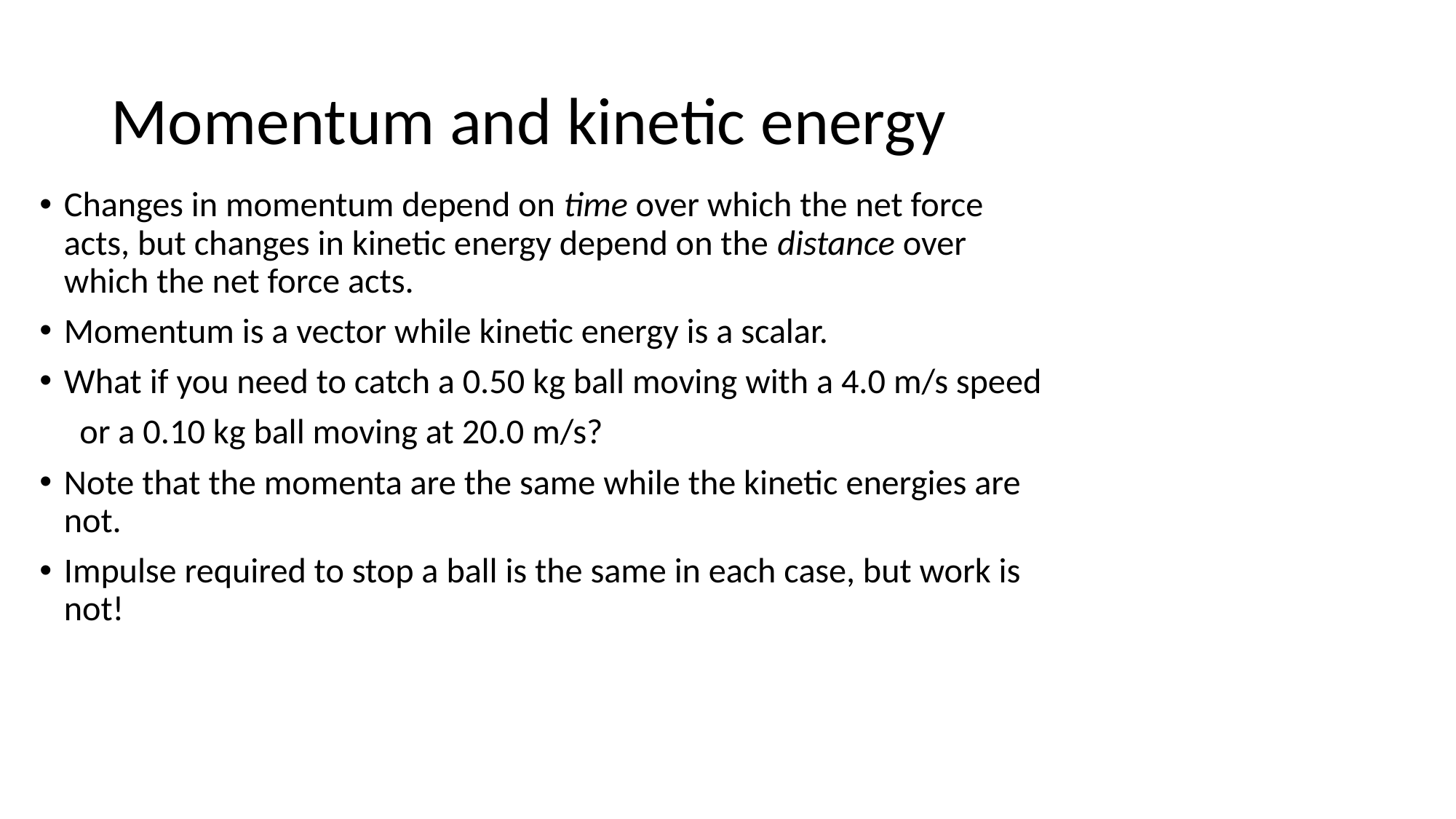

# Momentum and kinetic energy
Changes in momentum depend on time over which the net force acts, but changes in kinetic energy depend on the distance over which the net force acts.
Momentum is a vector while kinetic energy is a scalar.
What if you need to catch a 0.50 kg ball moving with a 4.0 m/s speed
     or a 0.10 kg ball moving at 20.0 m/s?
Note that the momenta are the same while the kinetic energies are not.
Impulse required to stop a ball is the same in each case, but work is not!